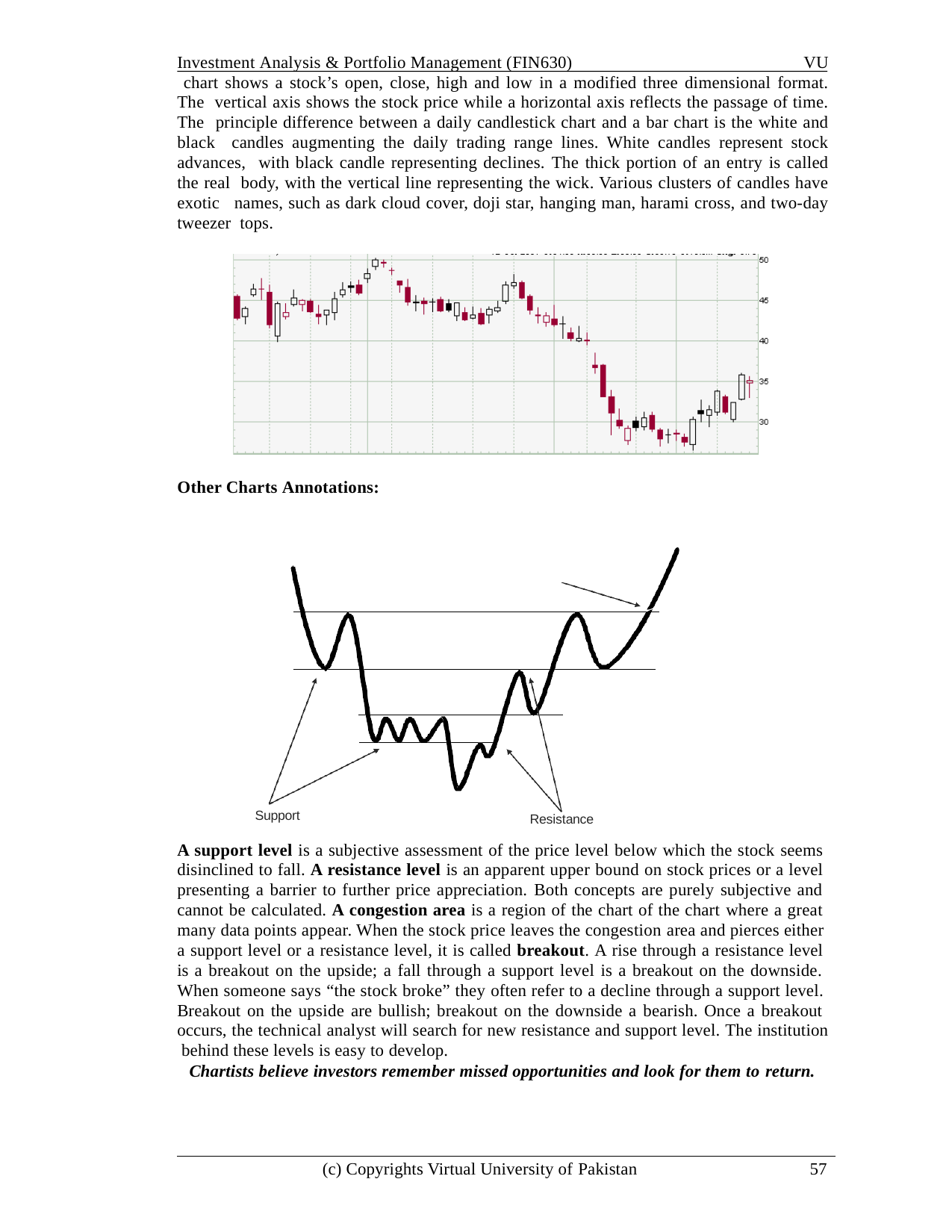

Investment Analysis & Portfolio Management (FIN630)	VU  chart shows a stock’s open, close, high and low in a modified three dimensional format. The  vertical axis shows the stock price while a horizontal axis reflects the passage of time. The  principle difference between a daily candlestick chart and a bar chart is the white and black  candles augmenting the daily trading range lines. White candles represent stock advances,  with black candle representing declines. The thick portion of an entry is called the real  body, with the vertical line representing the wick. Various clusters of candles have exotic  names, such as dark cloud cover, doji star, hanging man, harami cross, and two-day tweezer  tops.

Other Charts Annotations:

Support
Resistance
A support level is a subjective assessment of the price level below which the stock seems  disinclined to fall. A resistance level is an apparent upper bound on stock prices or a level  presenting a barrier to further price appreciation. Both concepts are purely subjective and  cannot be calculated. A congestion area is a region of the chart of the chart where a great  many data points appear. When the stock price leaves the congestion area and pierces either  a support level or a resistance level, it is called breakout. A rise through a resistance level  is a breakout on the upside; a fall through a support level is a breakout on the downside.  When someone says “the stock broke” they often refer to a decline through a support level.  Breakout on the upside are bullish; breakout on the downside a bearish. Once a breakout  occurs, the technical analyst will search for new resistance and support level. The institution  behind these levels is easy to develop.
Chartists believe investors remember missed opportunities and look for them to return.
(c) Copyrights Virtual University of Pakistan
57